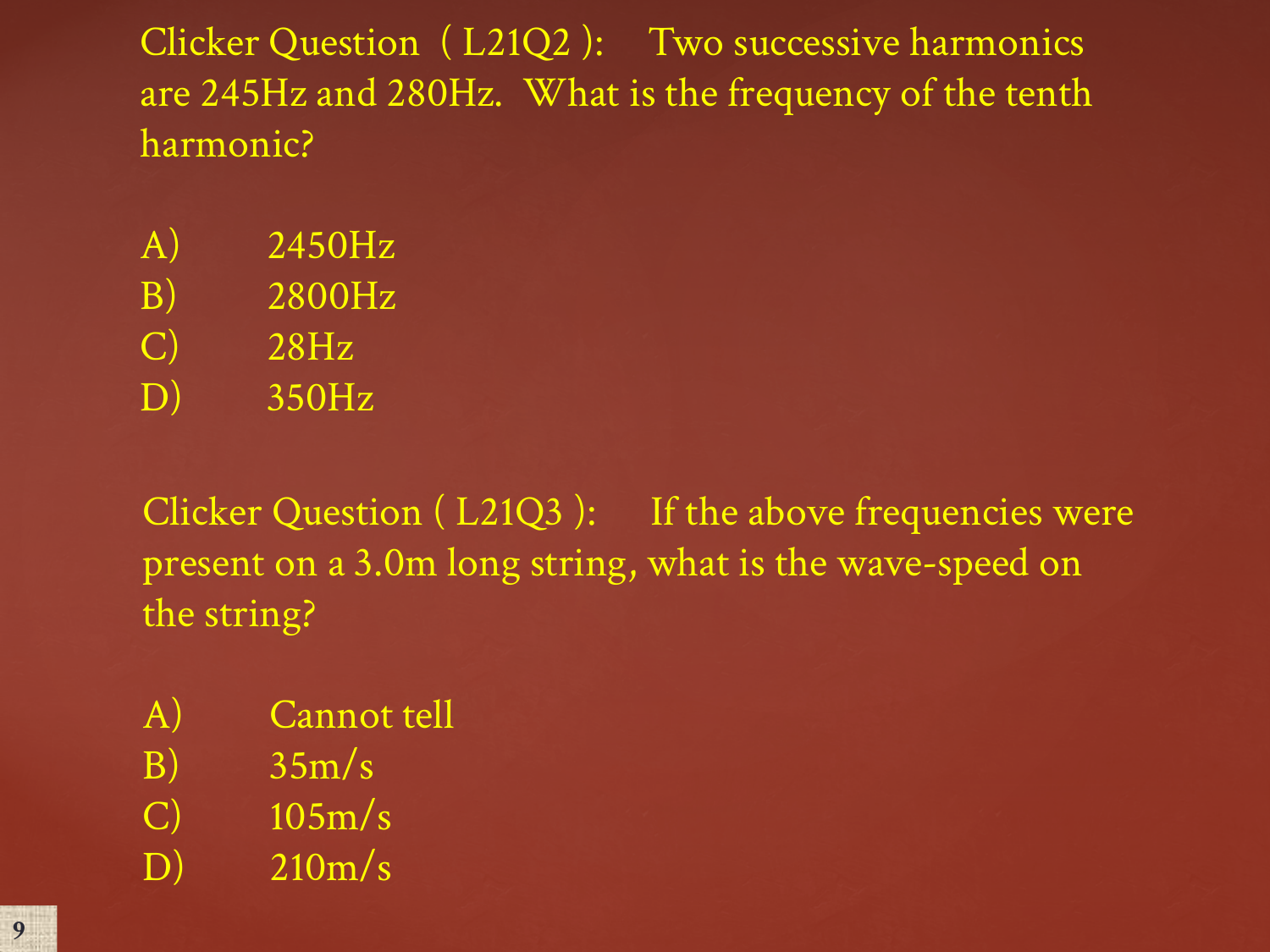

Clicker Question  ( L21Q2 ):	Two successive harmonics are 245Hz and 280Hz.  What is the frequency of the tenth harmonic?

A)	2450Hz
B)	2800Hz
C)	28Hz
D) 	350Hz
Clicker Question ( L21Q3 ):	If the above frequencies were present on a 3.0m long string, what is the wave-speed on the string?

A)	Cannot tell
B)	35m/s
C)	105m/s
D) 	210m/s
9